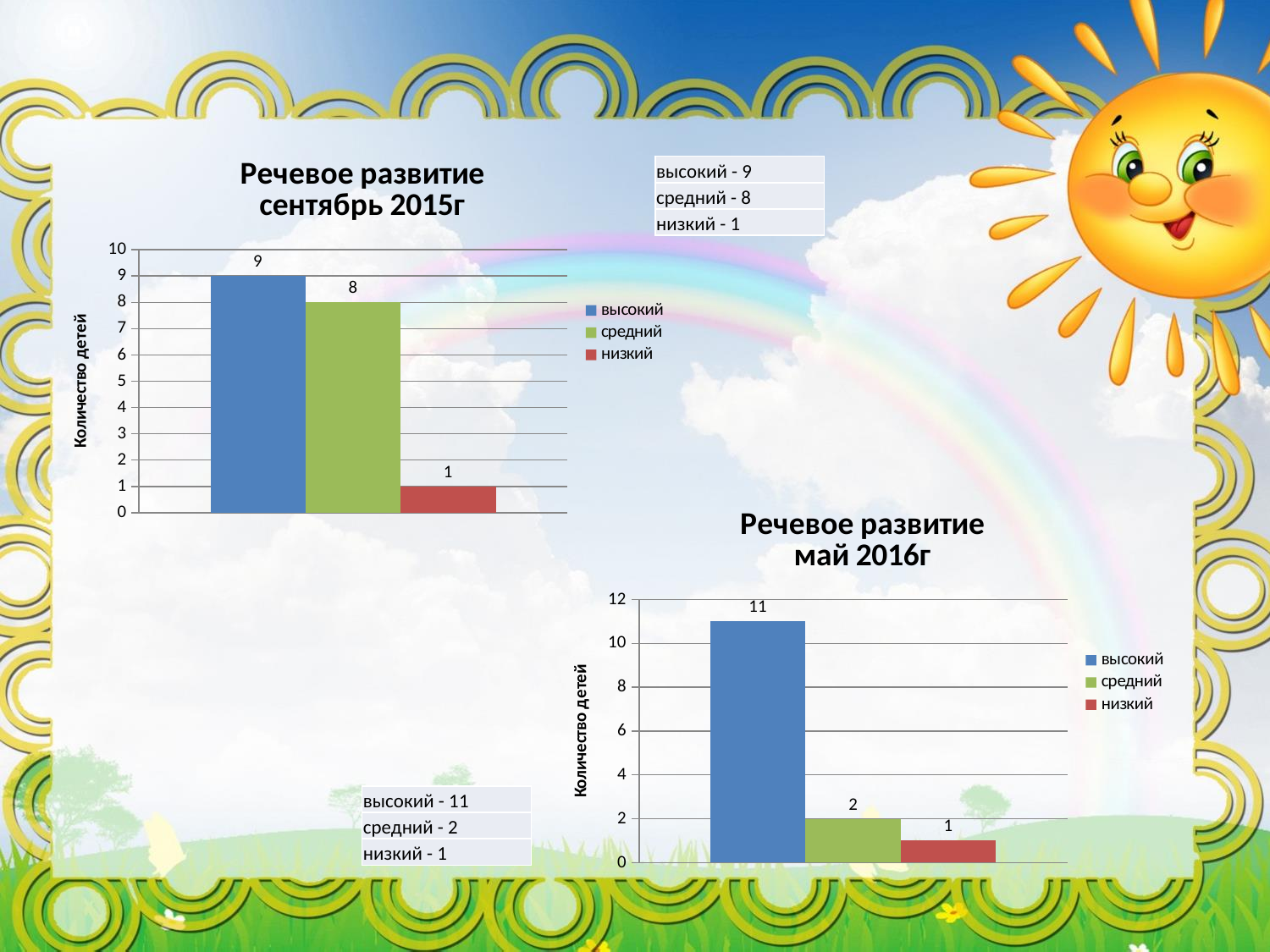

### Chart: Речевое развитие
сентябрь 2015г

| Category |  |  |  |
|---|---|---|---|
| высокий | 9.0 | 8.0 | 1.0 |
| высокий - 9 |
| --- |
| средний - 8 |
| низкий - 1 |

### Chart: Речевое развитие
май 2016г

| Category |  |  |  |
|---|---|---|---|
| высокий | 11.0 | 2.0 | 1.0 |
| высокий - 11 |
| --- |
| средний - 2 |
| низкий - 1 |